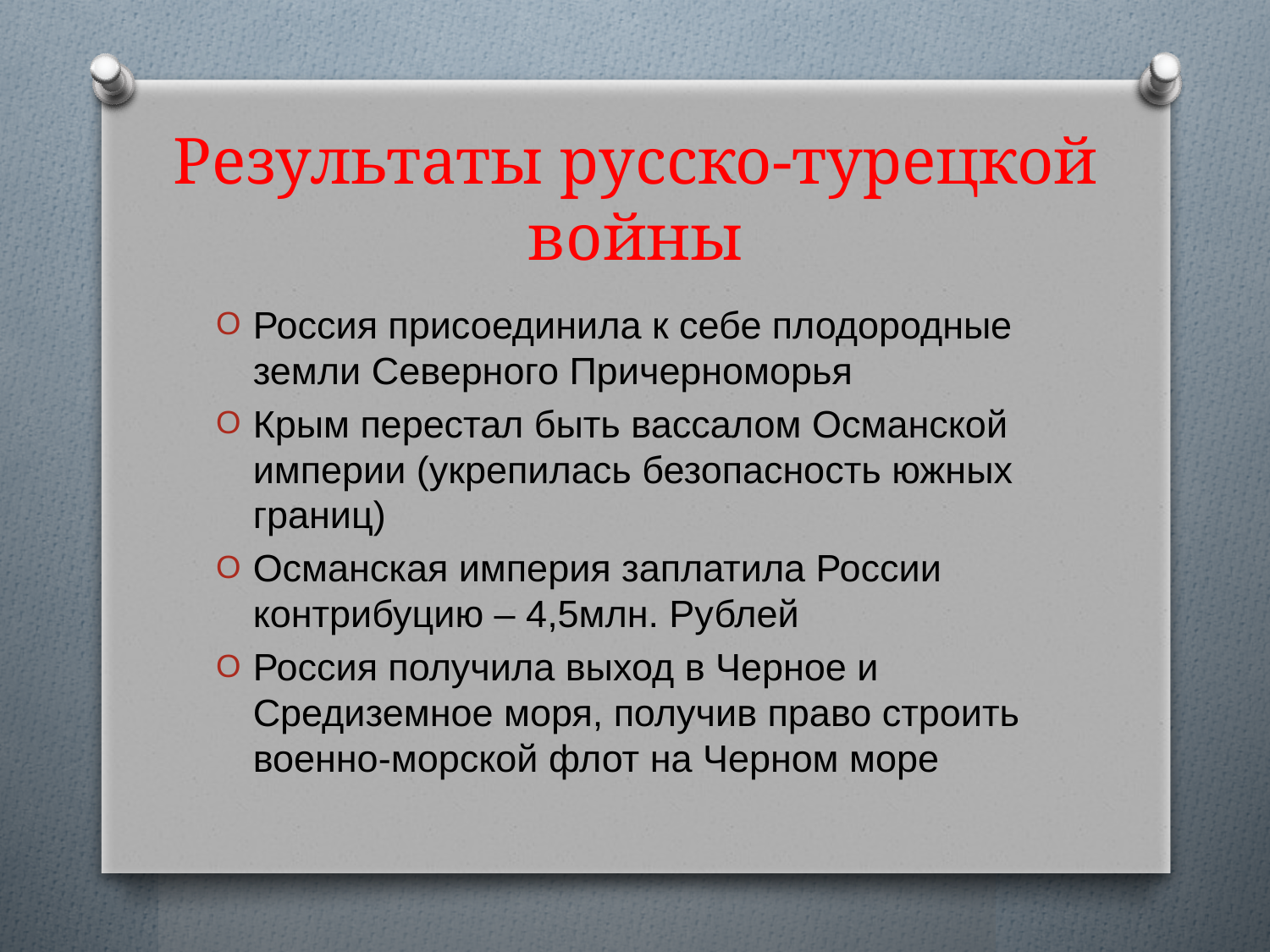

# Результаты русско-турецкой войны
Россия присоединила к себе плодородные земли Северного Причерноморья
Крым перестал быть вассалом Османской империи (укрепилась безопасность южных границ)
Османская империя заплатила России контрибуцию – 4,5млн. Рублей
Россия получила выход в Черное и Средиземное моря, получив право строить военно-морской флот на Черном море